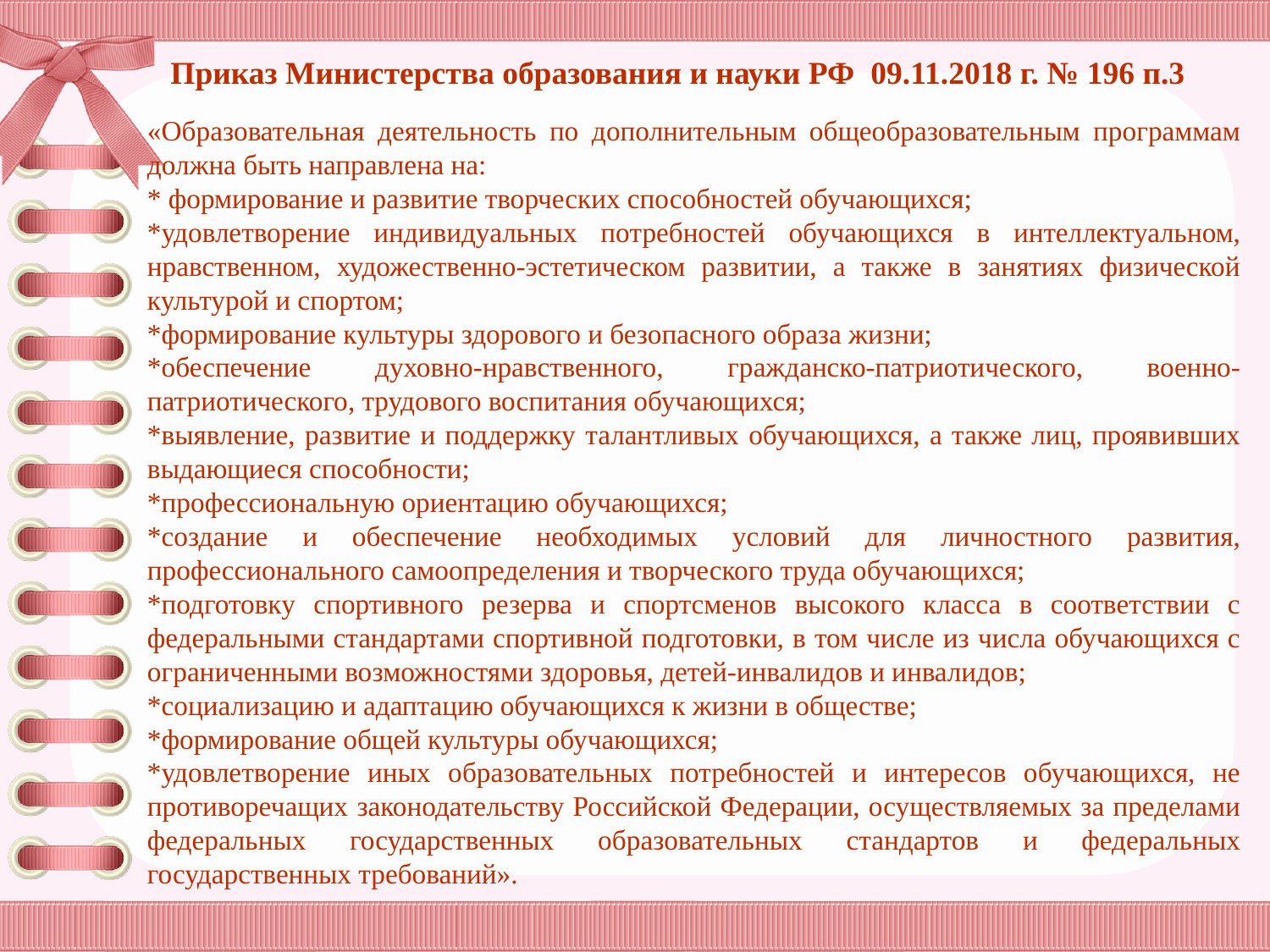

«Образовательная деятельность по дополнительным общеобразовательным программам должна быть направлена на:
* формирование и развитие творческих способностей обучающихся;
*удовлетворение индивидуальных потребностей обучающихся в интеллектуальном, нравственном, художественно-эстетическом развитии, а также в занятиях физической культурой и спортом;
*формирование культуры здорового и безопасного образа жизни;
*обеспечение духовно-нравственного, гражданско-патриотического, военно-патриотического, трудового воспитания обучающихся;
*выявление, развитие и поддержку талантливых обучающихся, а также лиц, проявивших выдающиеся способности;
*профессиональную ориентацию обучающихся;
*создание и обеспечение необходимых условий для личностного развития, профессионального самоопределения и творческого труда обучающихся;
*подготовку спортивного резерва и спортсменов высокого класса в соответствии с федеральными стандартами спортивной подготовки, в том числе из числа обучающихся с ограниченными возможностями здоровья, детей-инвалидов и инвалидов;
*социализацию и адаптацию обучающихся к жизни в обществе;
*формирование общей культуры обучающихся;
*удовлетворение иных образовательных потребностей и интересов обучающихся, не противоречащих законодательству Российской Федерации, осуществляемых за пределами федеральных государственных образовательных стандартов и федеральных государственных требований».
Приказ Министерства образования и науки РФ  09.11.2018 г. № 196 п.3